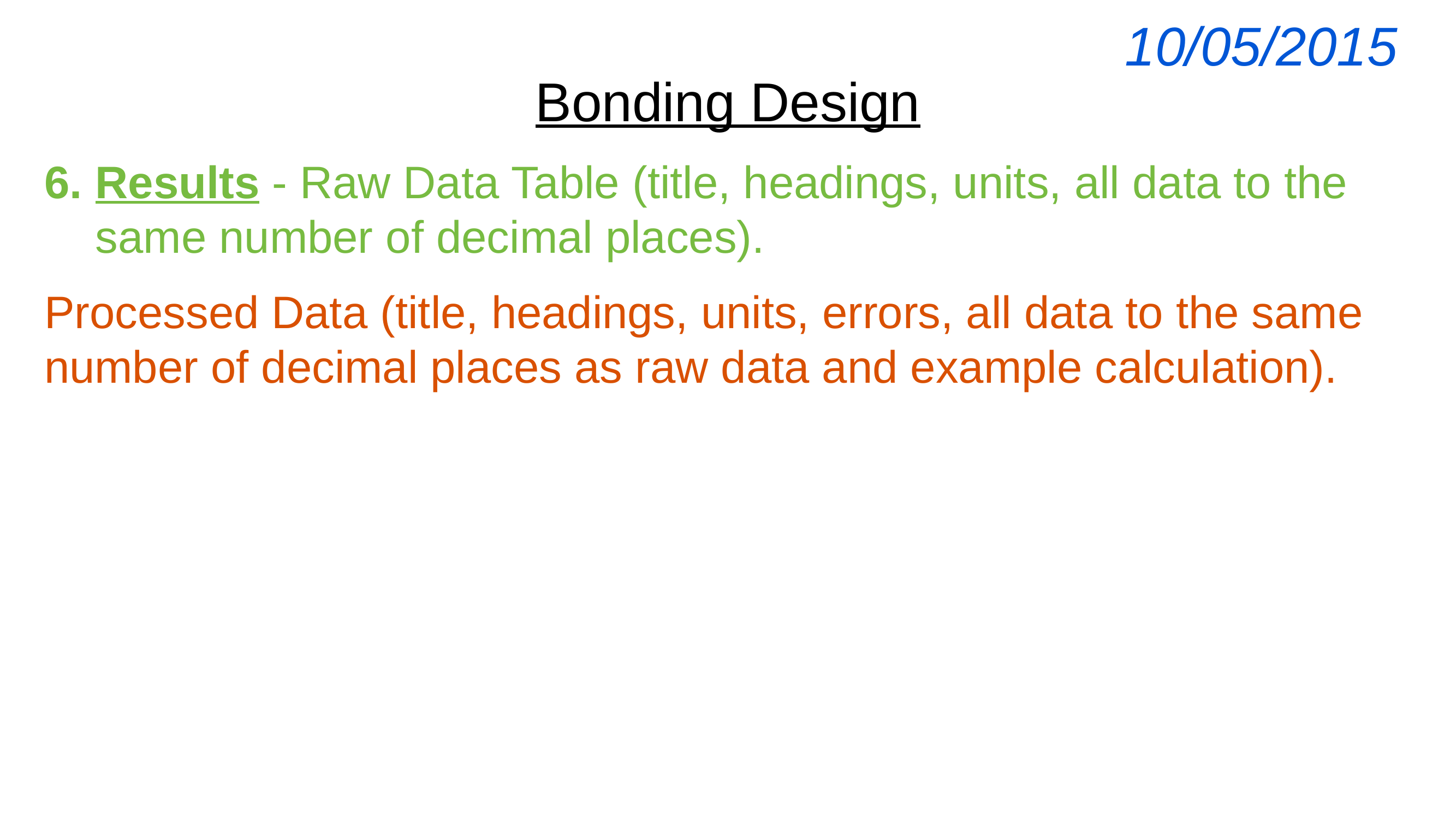

| 10/05/2015 |
| --- |
Bonding Design
Results - Raw Data Table (title, headings, units, all data to the same number of decimal places).
Processed Data (title, headings, units, errors, all data to the same number of decimal places as raw data and example calculation).